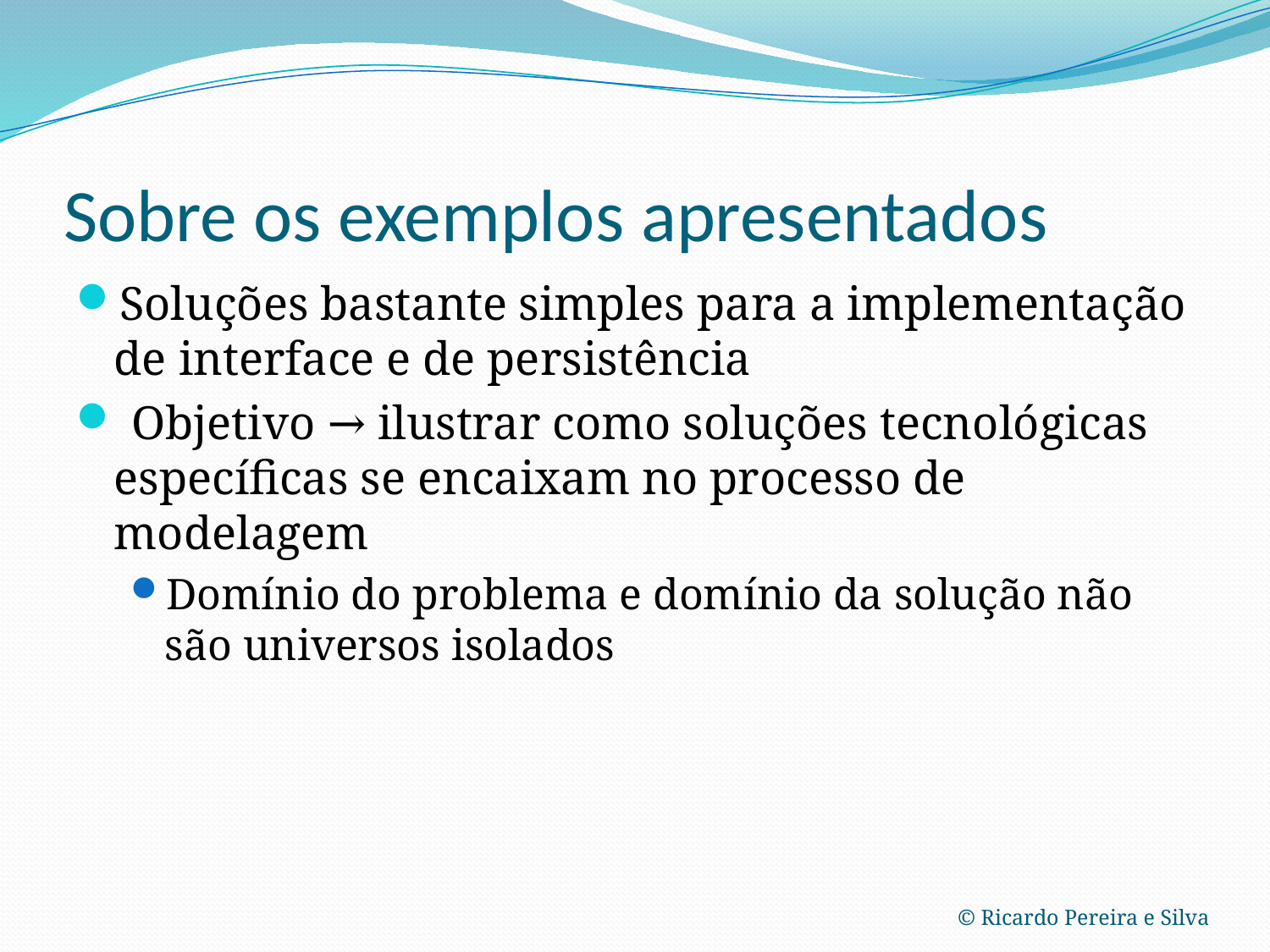

# Sobre os exemplos apresentados
Soluções bastante simples para a implementação de interface e de persistência
 Objetivo → ilustrar como soluções tecnológicas específicas se encaixam no processo de modelagem
Domínio do problema e domínio da solução não são universos isolados
© Ricardo Pereira e Silva